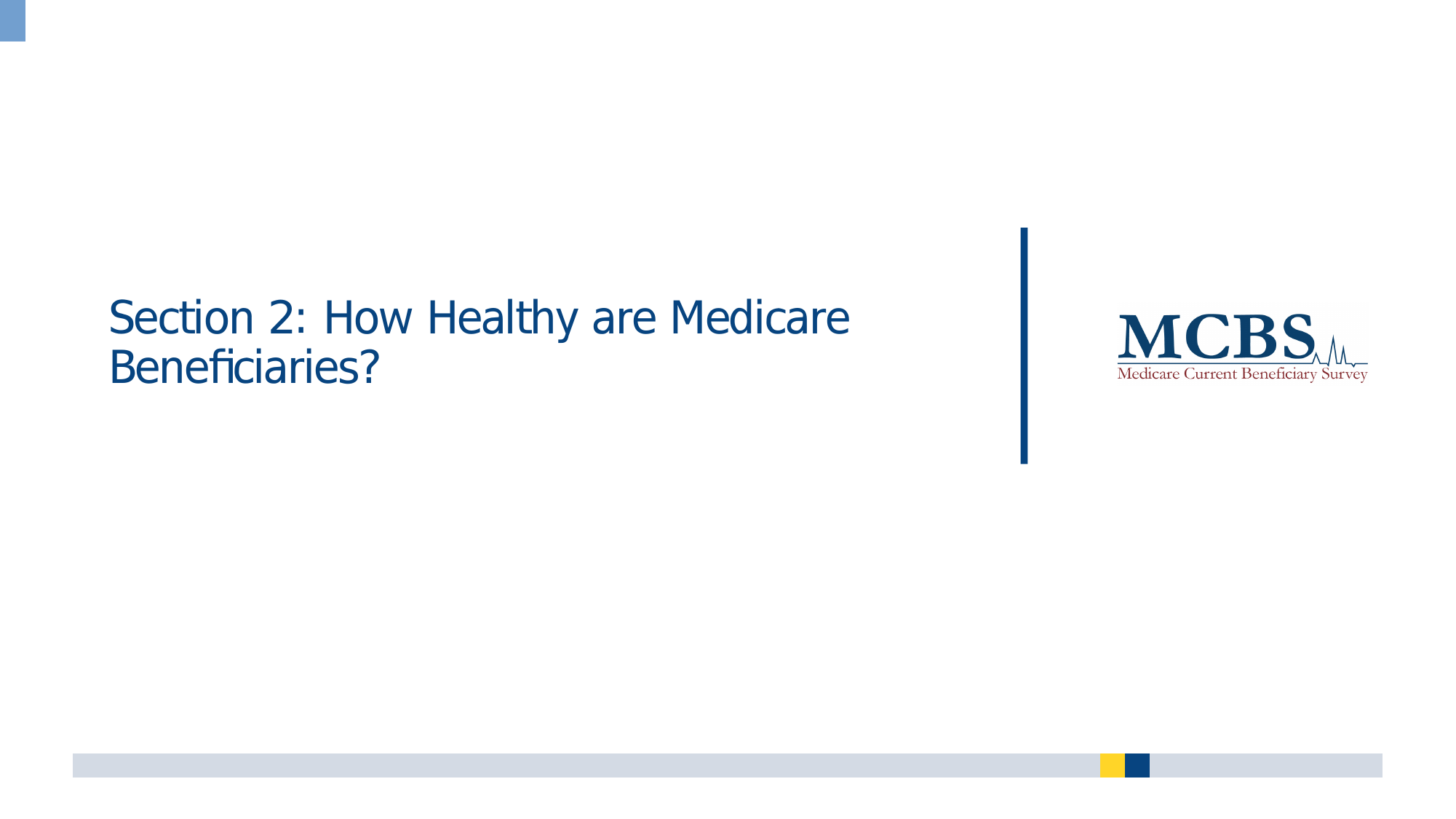

# Section 2: How Healthy are Medicare Beneficiaries?